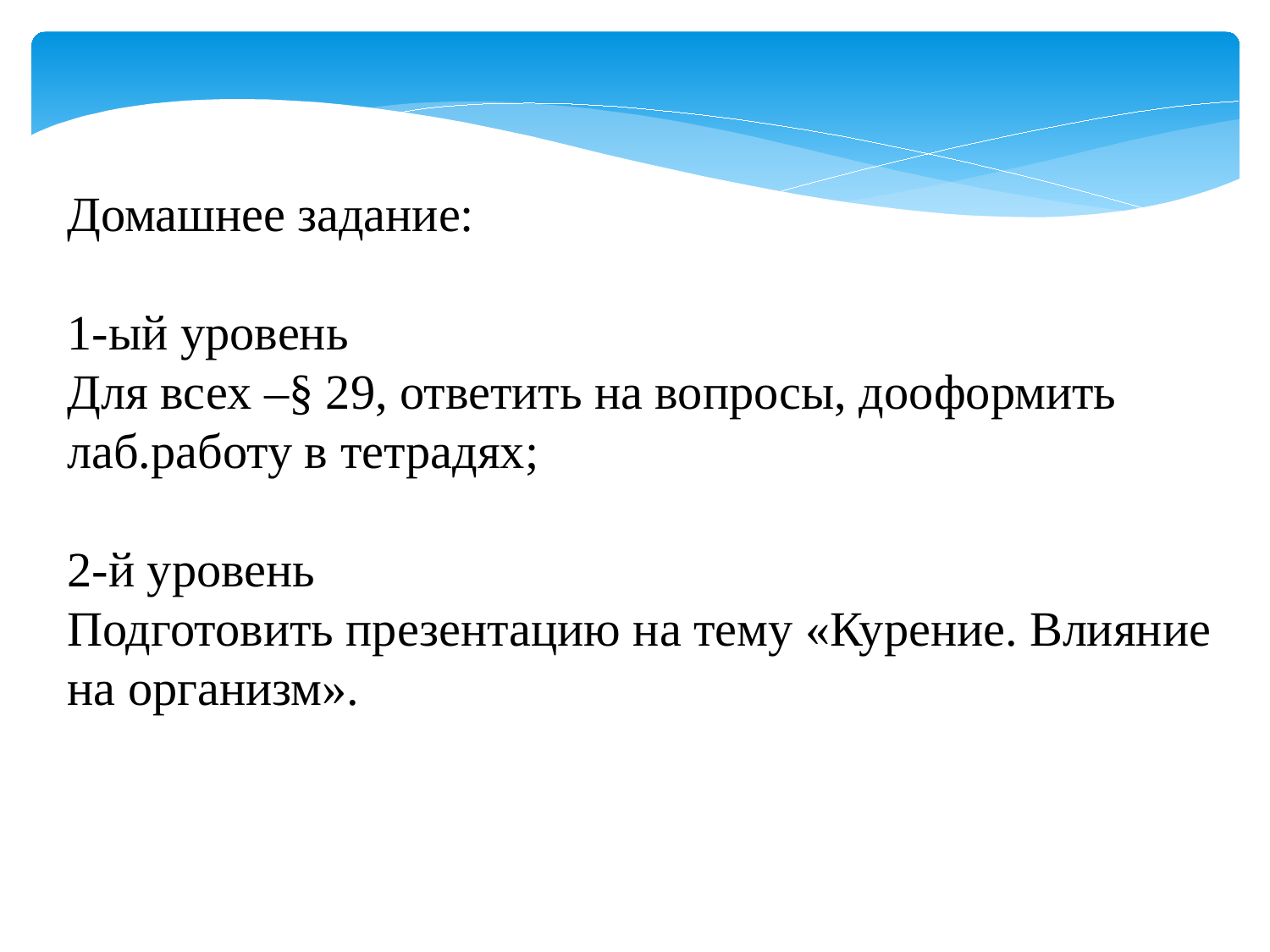

Домашнее задание:

1-ый уровень
Для всех –§ 29, ответить на вопросы, дооформить лаб.работу в тетрадях;

2-й уровень
Подготовить презентацию на тему «Курение. Влияние на организм».